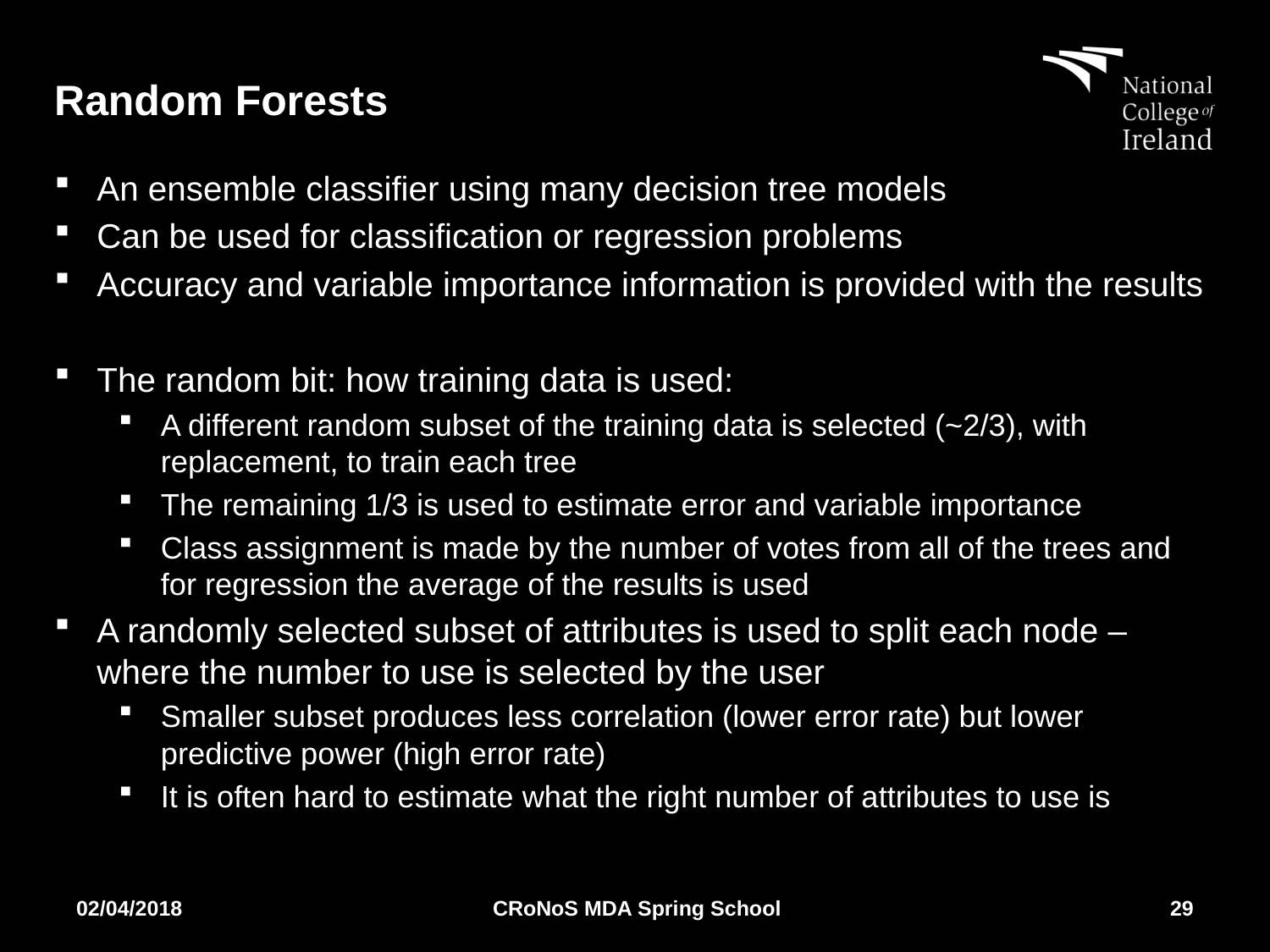

# Random Forests
An ensemble classifier using many decision tree models
Can be used for classification or regression problems
Accuracy and variable importance information is provided with the results

The random bit: how training data is used:
A different random subset of the training data is selected (~2/3), with replacement, to train each tree
The remaining 1/3 is used to estimate error and variable importance
Class assignment is made by the number of votes from all of the trees and for regression the average of the results is used
A randomly selected subset of attributes is used to split each node – where the number to use is selected by the user
Smaller subset produces less correlation (lower error rate) but lower predictive power (high error rate)
It is often hard to estimate what the right number of attributes to use is

02/04/2018
CRoNoS MDA Spring School
29